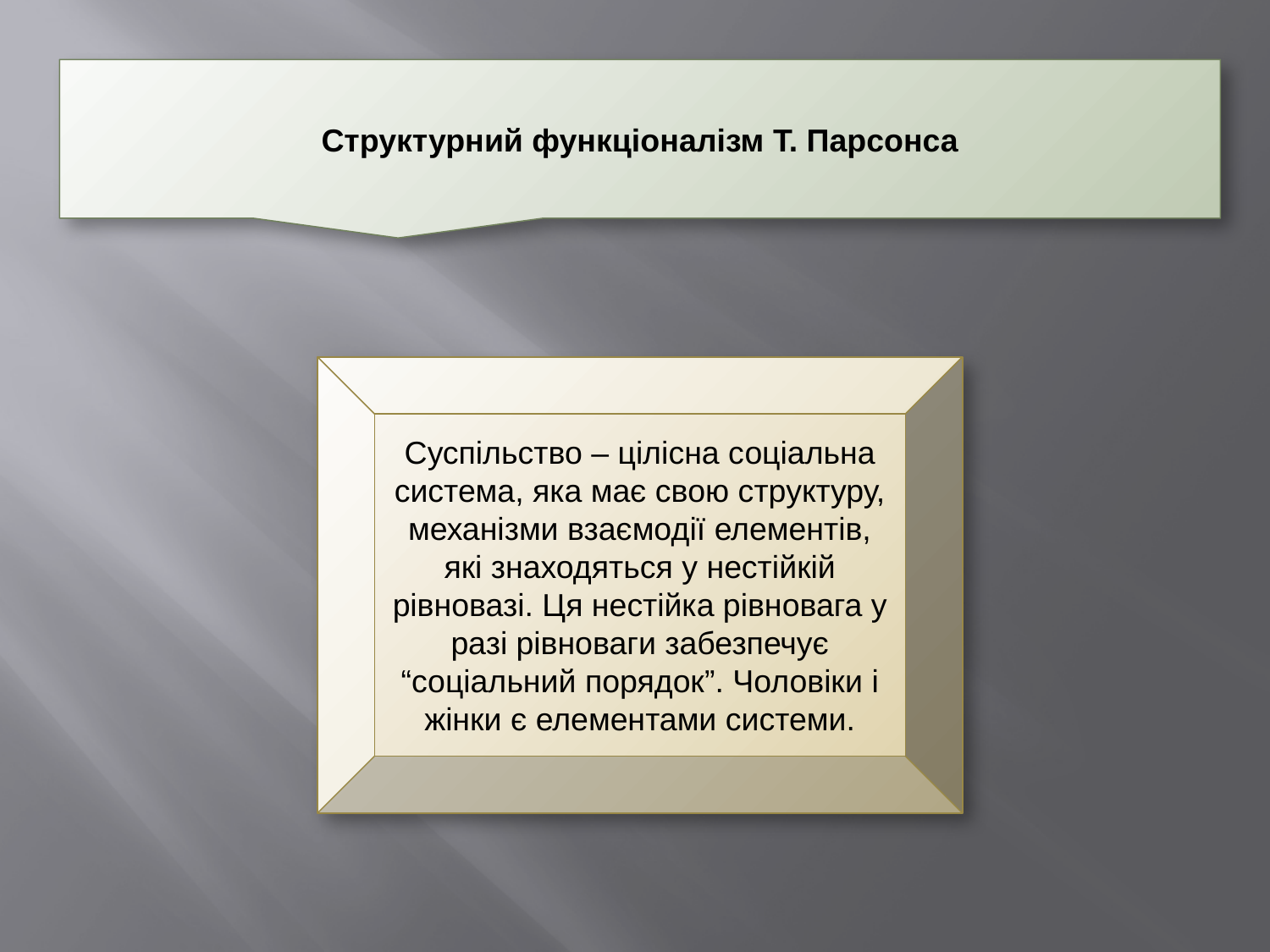

Структурний функціоналізм Т. Парсонса
#

Суспільство – цілісна соціальна система, яка має свою структуру, механізми взаємодії елементів, які знаходяться у нестійкій рівновазі. Ця нестійка рівновага у разі рівноваги забезпечує “соціальний порядок”. Чоловіки і жінки є елементами системи.